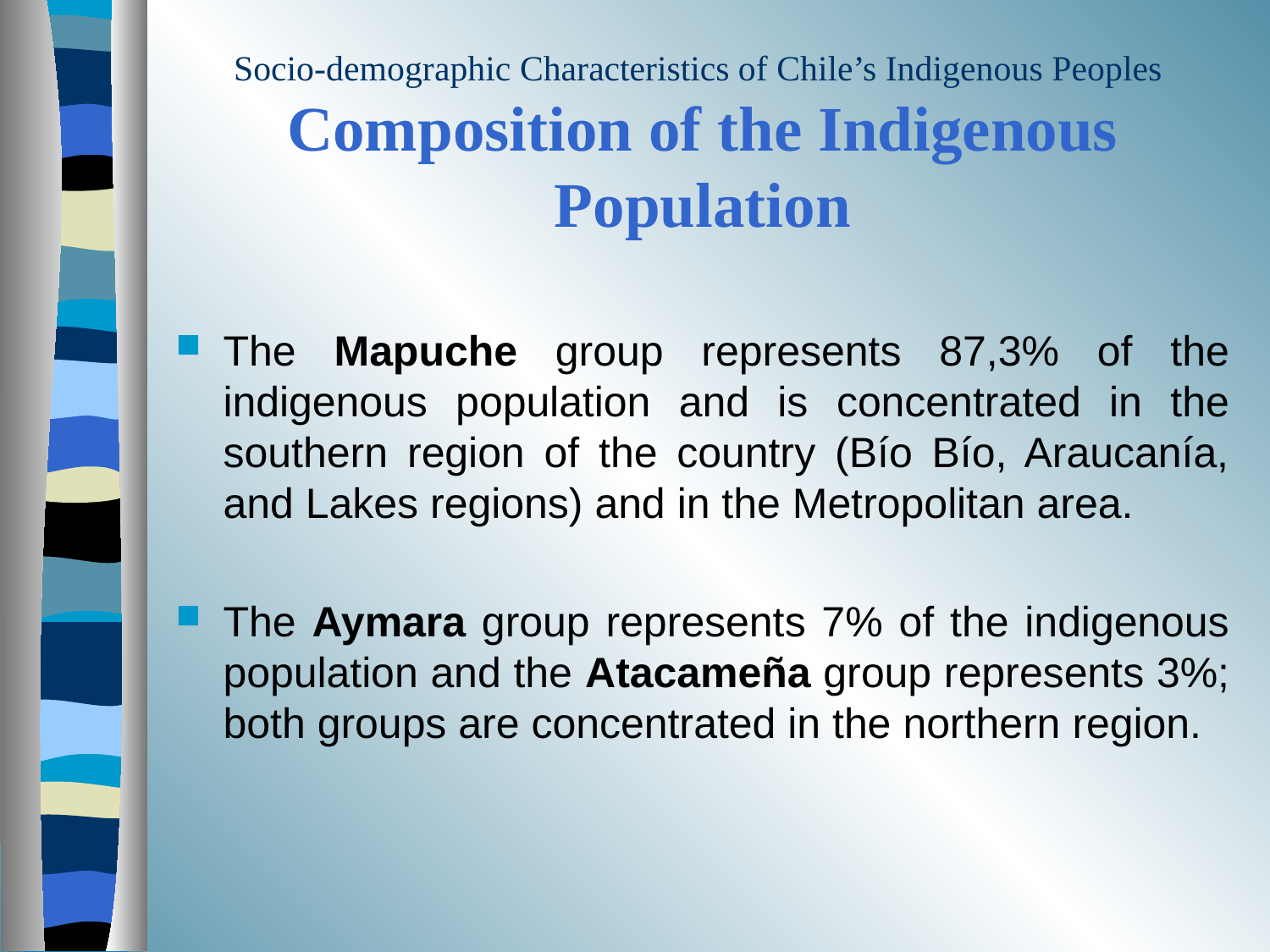

# Socio-demographic Characteristics of Chile’s Indigenous Peoples Composition of the Indigenous Population
The Mapuche group represents 87,3% of the indigenous population and is concentrated in the southern region of the country (Bío Bío, Araucanía, and Lakes regions) and in the Metropolitan area.

The Aymara group represents 7% of the indigenous population and the Atacameña group represents 3%; both groups are concentrated in the northern region.